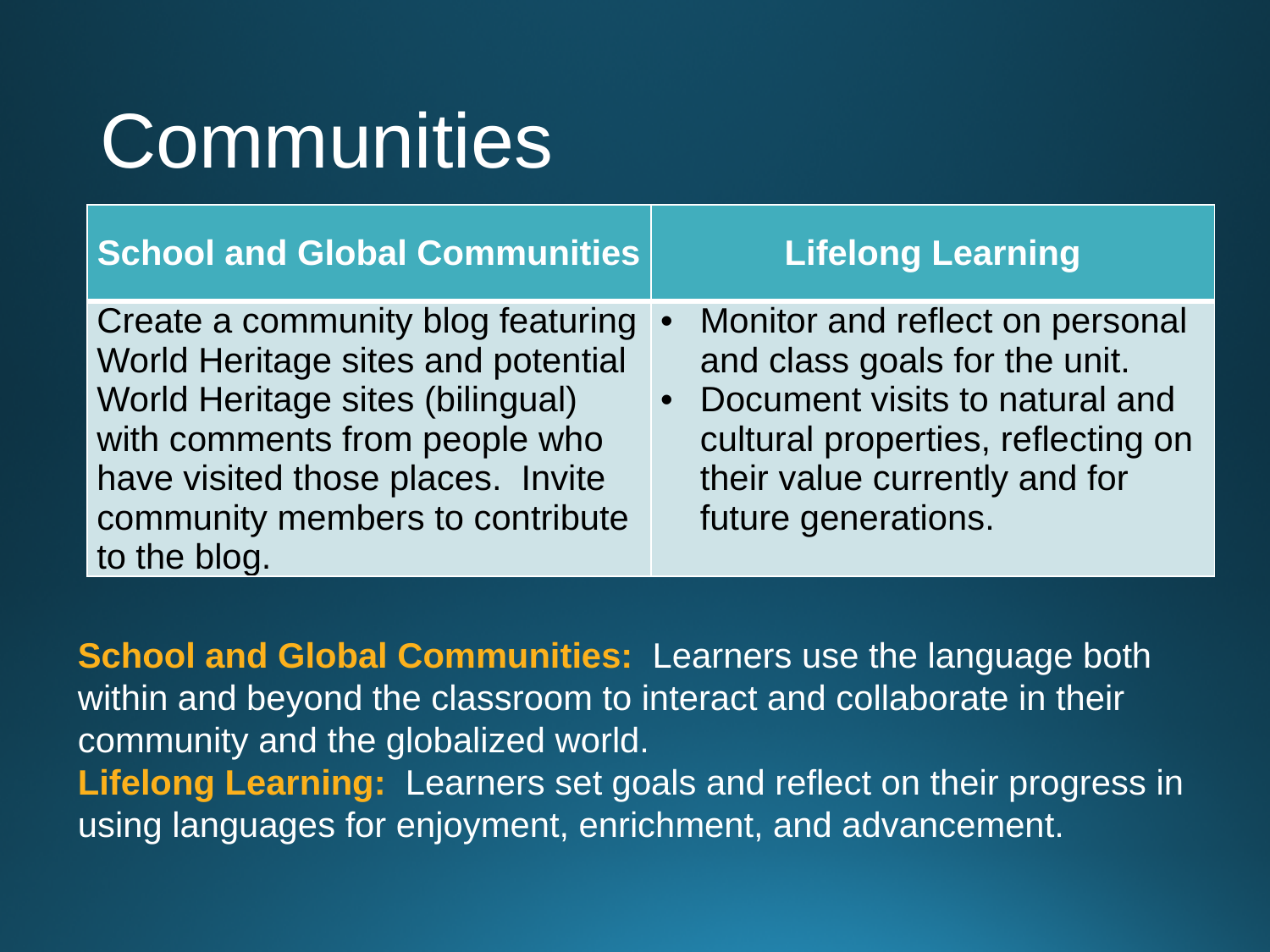

# Communities
| School and Global Communities | Lifelong Learning |
| --- | --- |
| Create a community blog featuring World Heritage sites and potential World Heritage sites (bilingual) with comments from people who have visited those places. Invite community members to contribute to the blog. | Monitor and reflect on personal and class goals for the unit. Document visits to natural and cultural properties, reflecting on their value currently and for future generations. |
School and Global Communities:  Learners use the language both within and beyond the classroom to interact and collaborate in their community and the globalized world.
Lifelong Learning:  Learners set goals and reflect on their progress in using languages for enjoyment, enrichment, and advancement.
12